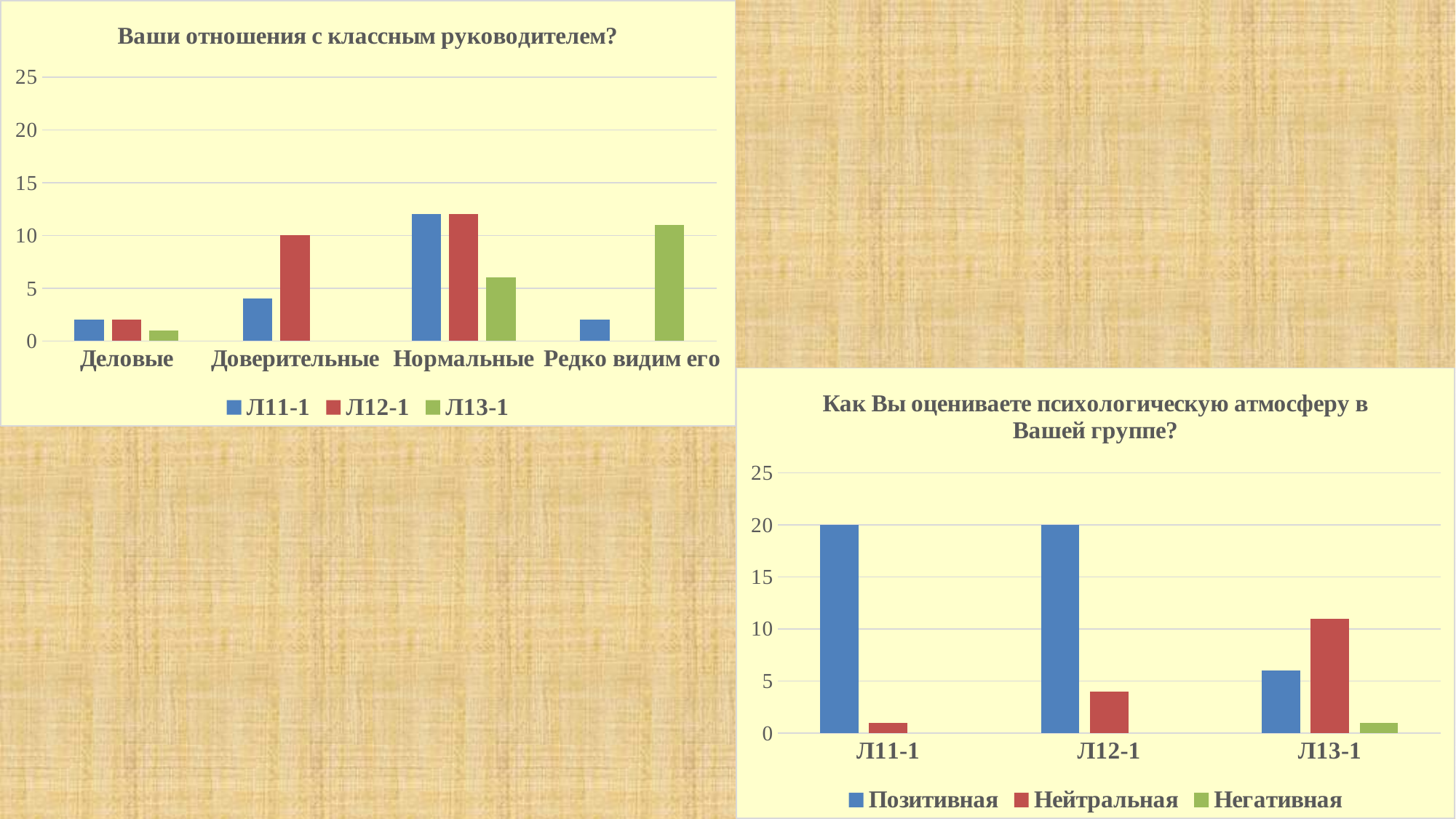

### Chart: Ваши отношения с классным руководителем?

| Category | Л11-1 | Л12-1 | Л13-1 |
|---|---|---|---|
| Деловые | 2.0 | 2.0 | 1.0 |
| Доверительные | 4.0 | 10.0 | None |
| Нормальные | 12.0 | 12.0 | 6.0 |
| Редко видим его | 2.0 | None | 11.0 |

### Chart: Как Вы оцениваете психологическую атмосферу в Вашей группе?

| Category | Позитивная | Нейтральная | Негативная |
|---|---|---|---|
| Л11-1 | 20.0 | 1.0 | None |
| Л12-1 | 20.0 | 4.0 | None |
| Л13-1 | 6.0 | 11.0 | 1.0 |